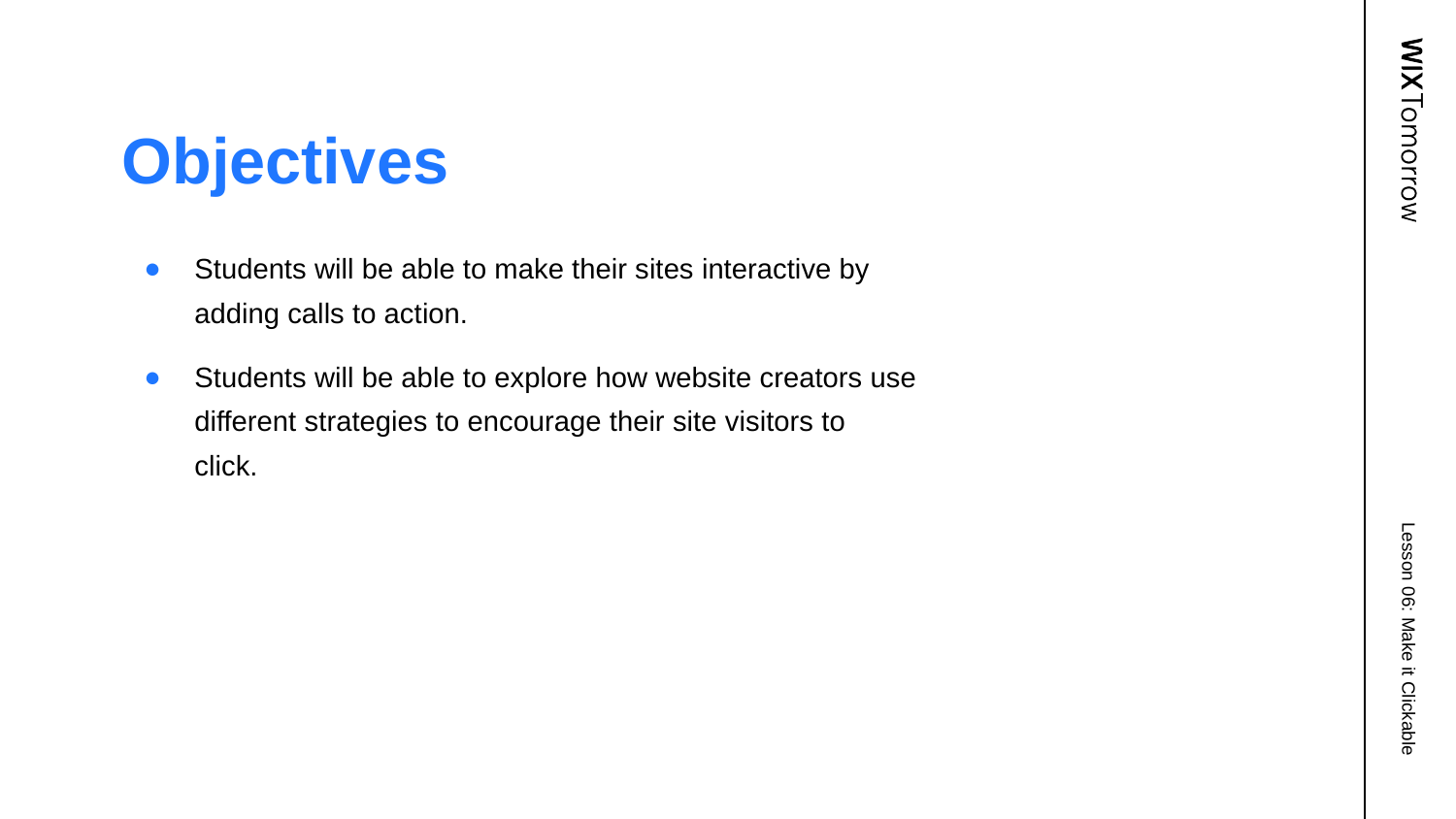

# Objectives
Students will be able to make their sites interactive by adding calls to action.
Students will be able to explore how website creators use different strategies to encourage their site visitors to click.